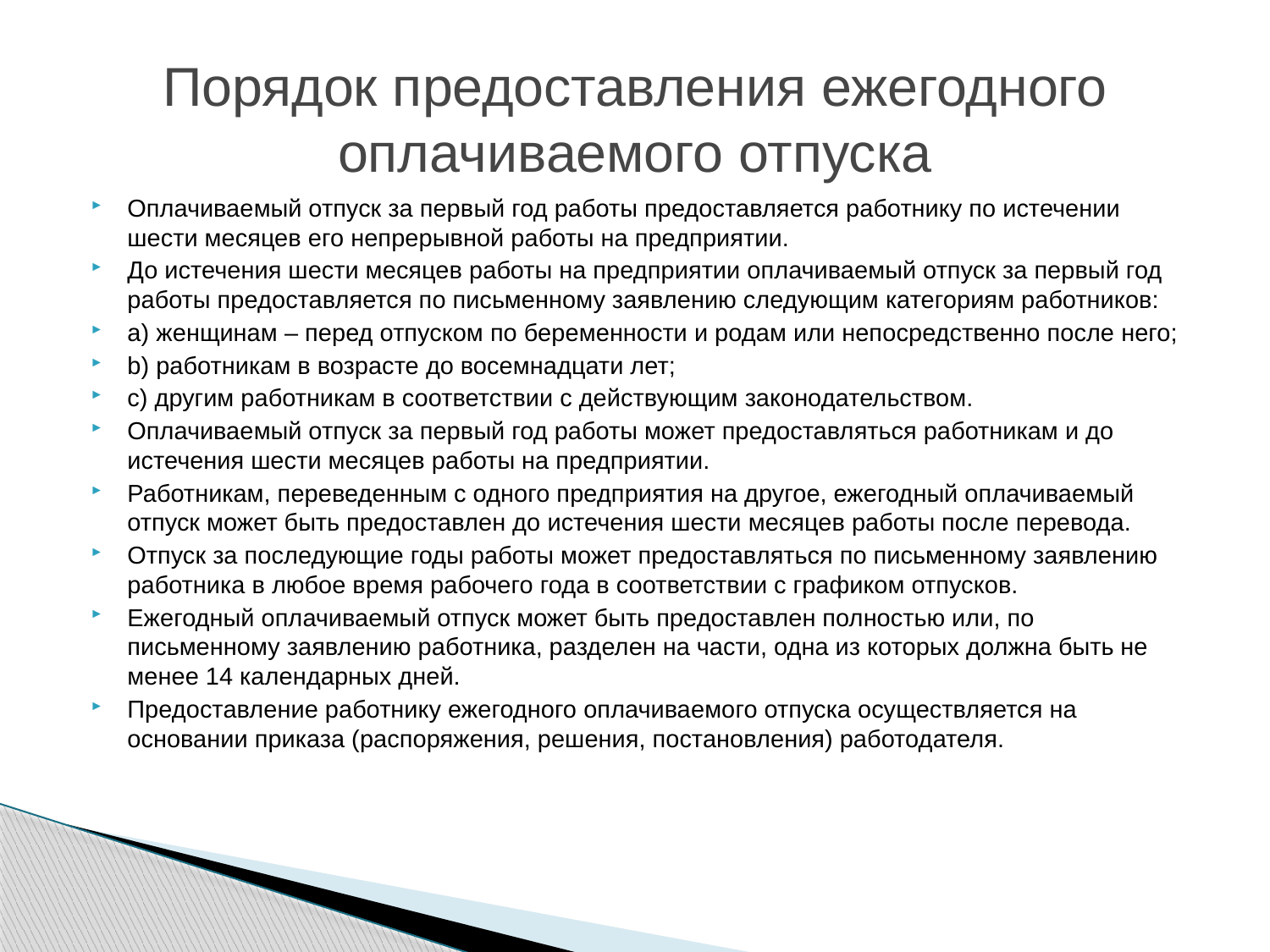

# Порядок предоставления ежегодного оплачиваемого отпуска
Оплачиваемый отпуск за первый год работы предоставляется работнику по истечении шести месяцев его непрерывной работы на предприятии.
До истечения шести месяцев работы на предприятии оплачиваемый отпуск за первый год работы предоставляется по письменному заявлению следующим категориям работников:
a) женщинам – перед отпуском по беременности и родам или непосредственно после него;
b) работникам в возрасте до восемнадцати лет;
c) другим работникам в соответствии с действующим законодательством.
Оплачиваемый отпуск за первый год работы может предоставляться работникам и до истечения шести месяцев работы на предприятии.
Работникам, переведенным с одного предприятия на другое, ежегодный оплачиваемый отпуск может быть предоставлен до истечения шести месяцев работы после перевода.
Отпуск за последующие годы работы может предоставляться по письменному заявлению работника в любое время рабочего года в соответствии с графиком отпусков.
Ежегодный оплачиваемый отпуск может быть предоставлен полностью или, по письменному заявлению работника, разделен на части, одна из которых должна быть не менее 14 календарных дней.
Предоставление работнику ежегодного оплачиваемого отпуска осуществляется на основании приказа (распоряжения, решения, постановления) работодателя.